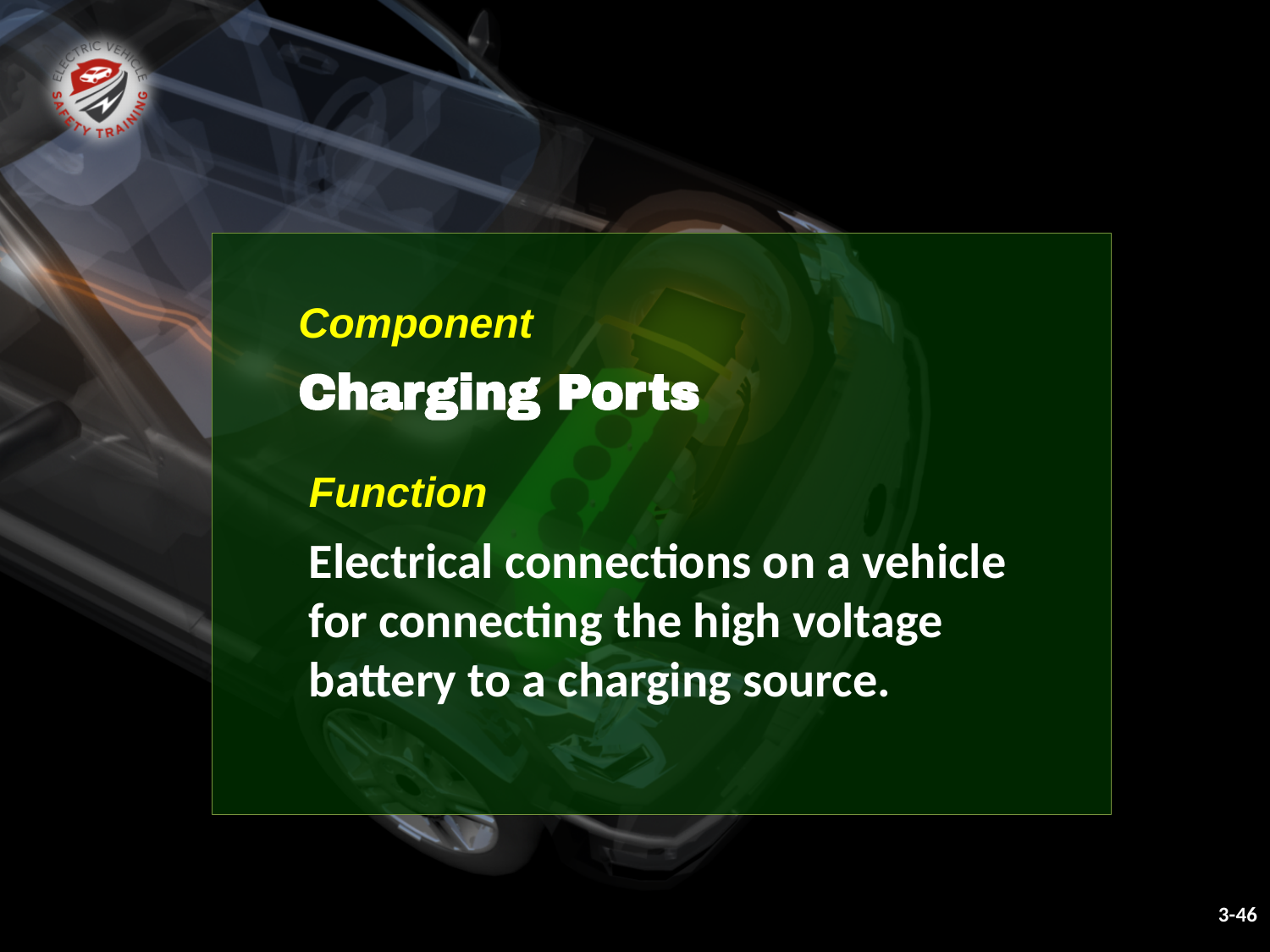

Component
Charging Ports
Function
Electrical connections on a vehicle for connecting the high voltage battery to a charging source.
3-46